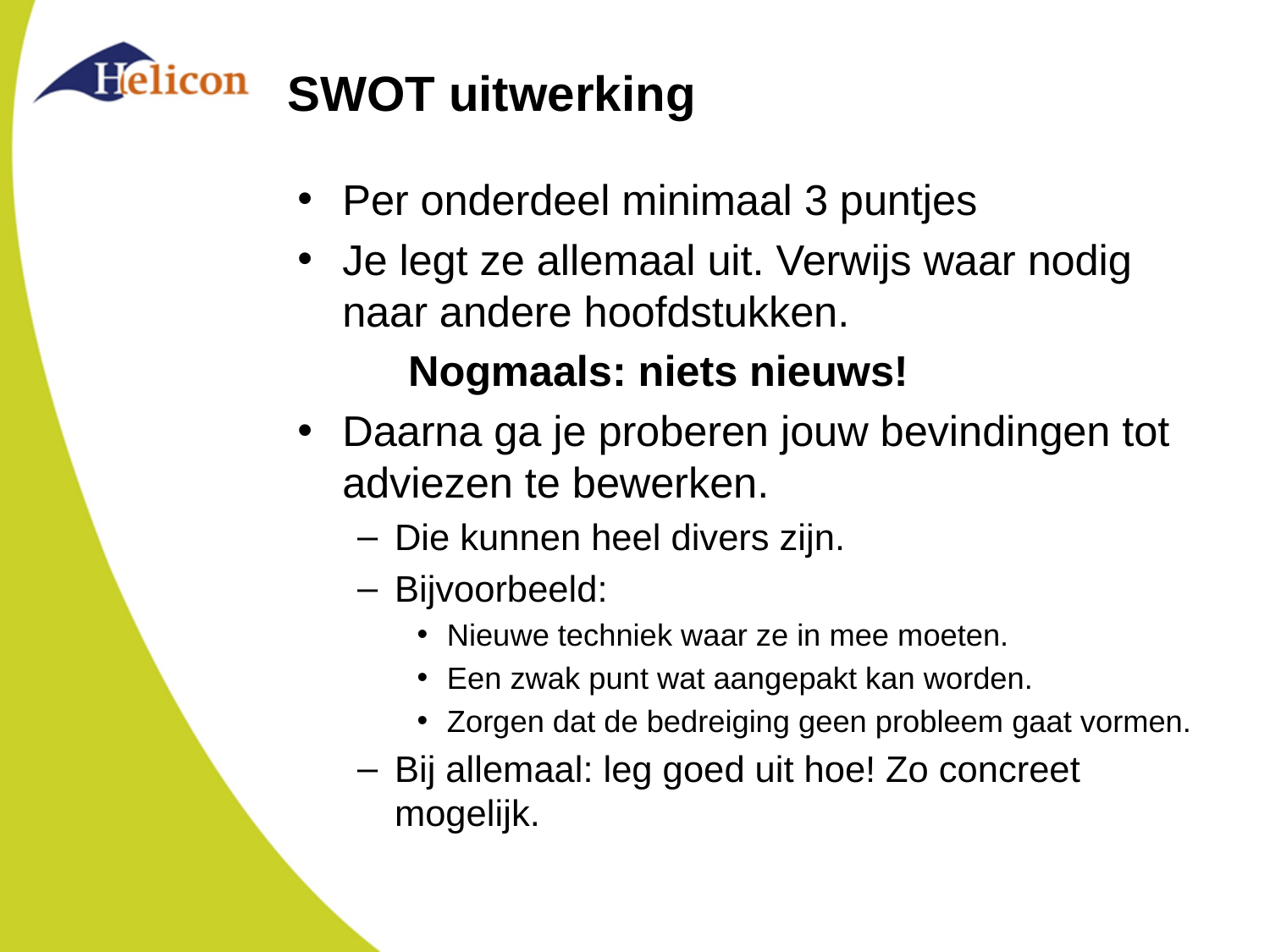

# SWOT uitwerking
Per onderdeel minimaal 3 puntjes
Je legt ze allemaal uit. Verwijs waar nodig naar andere hoofdstukken.
	Nogmaals: niets nieuws!
Daarna ga je proberen jouw bevindingen tot adviezen te bewerken.
Die kunnen heel divers zijn.
Bijvoorbeeld:
Nieuwe techniek waar ze in mee moeten.
Een zwak punt wat aangepakt kan worden.
Zorgen dat de bedreiging geen probleem gaat vormen.
Bij allemaal: leg goed uit hoe! Zo concreet mogelijk.